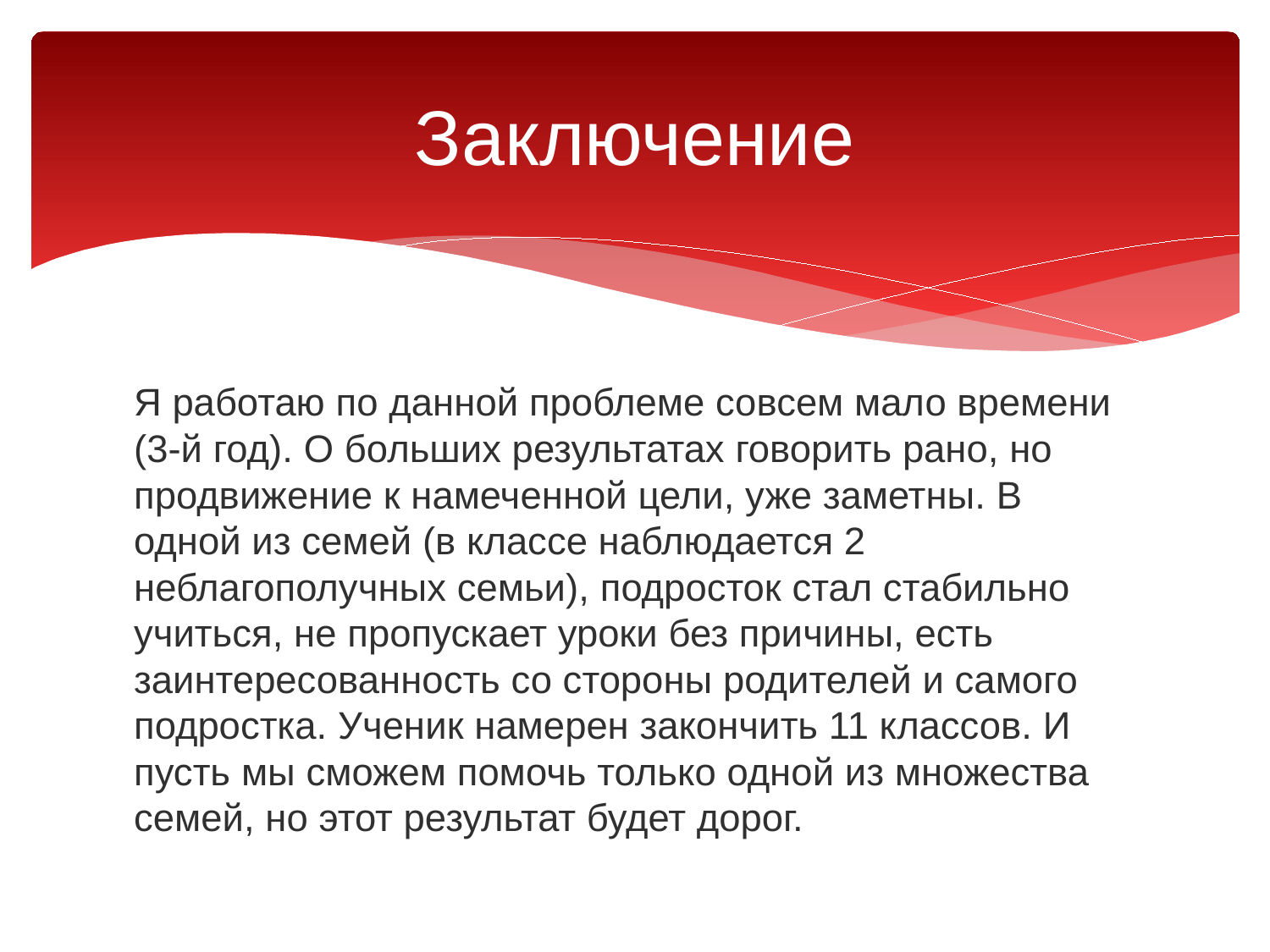

# Заключение
Я работаю по данной проблеме совсем мало времени (3-й год). О больших результатах говорить рано, но продвижение к намеченной цели, уже заметны. В одной из семей (в классе наблюдается 2 неблагополучных семьи), подросток стал стабильно учиться, не пропускает уроки без причины, есть заинтересованность со стороны родителей и самого подростка. Ученик намерен закончить 11 классов. И пусть мы сможем помочь только одной из множества семей, но этот результат будет дорог.